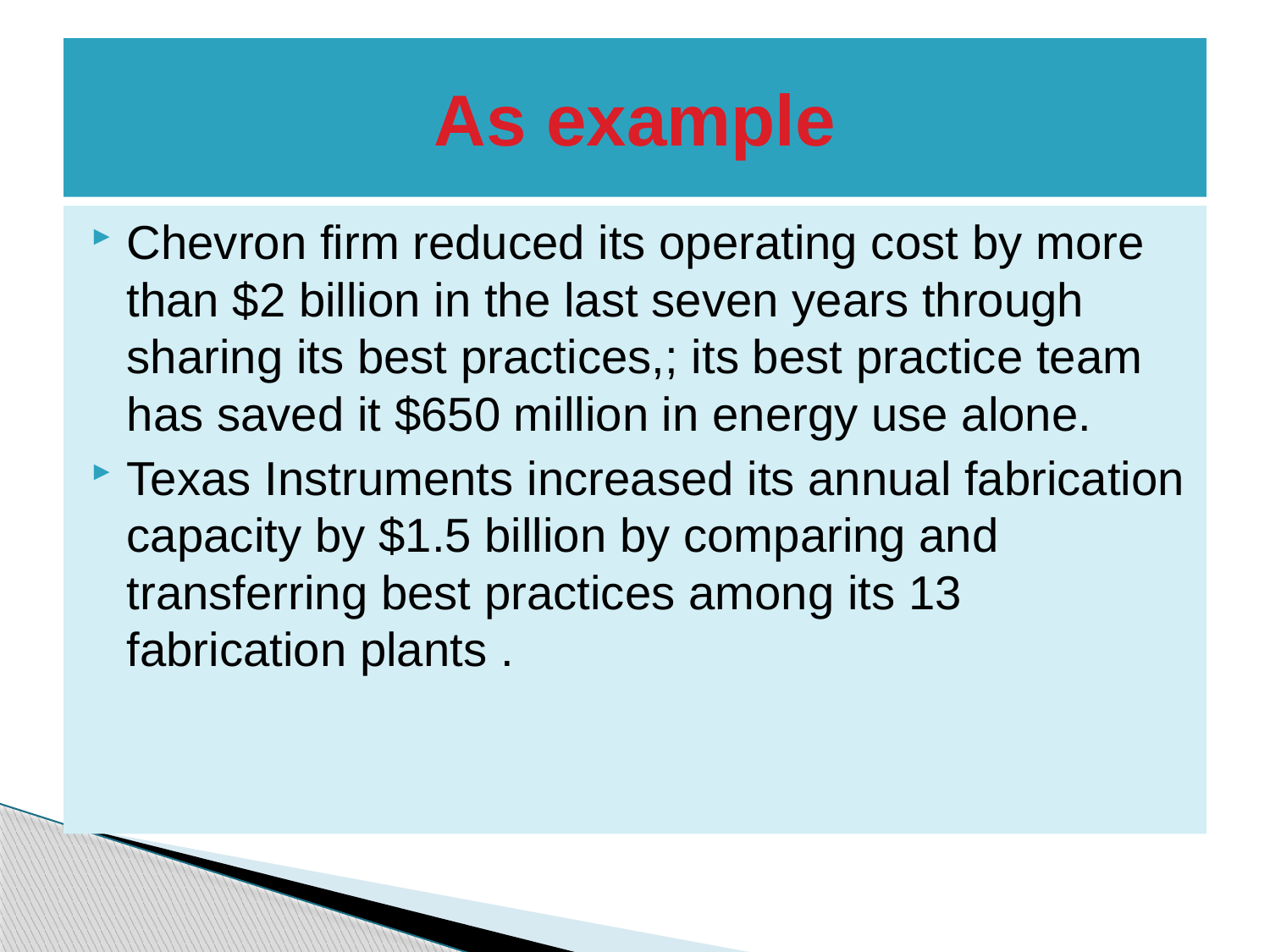

# As example
Chevron firm reduced its operating cost by more than $2 billion in the last seven years through sharing its best practices,; its best practice team has saved it $650 million in energy use alone.
Texas Instruments increased its annual fabrication capacity by $1.5 billion by comparing and transferring best practices among its 13 fabrication plants .